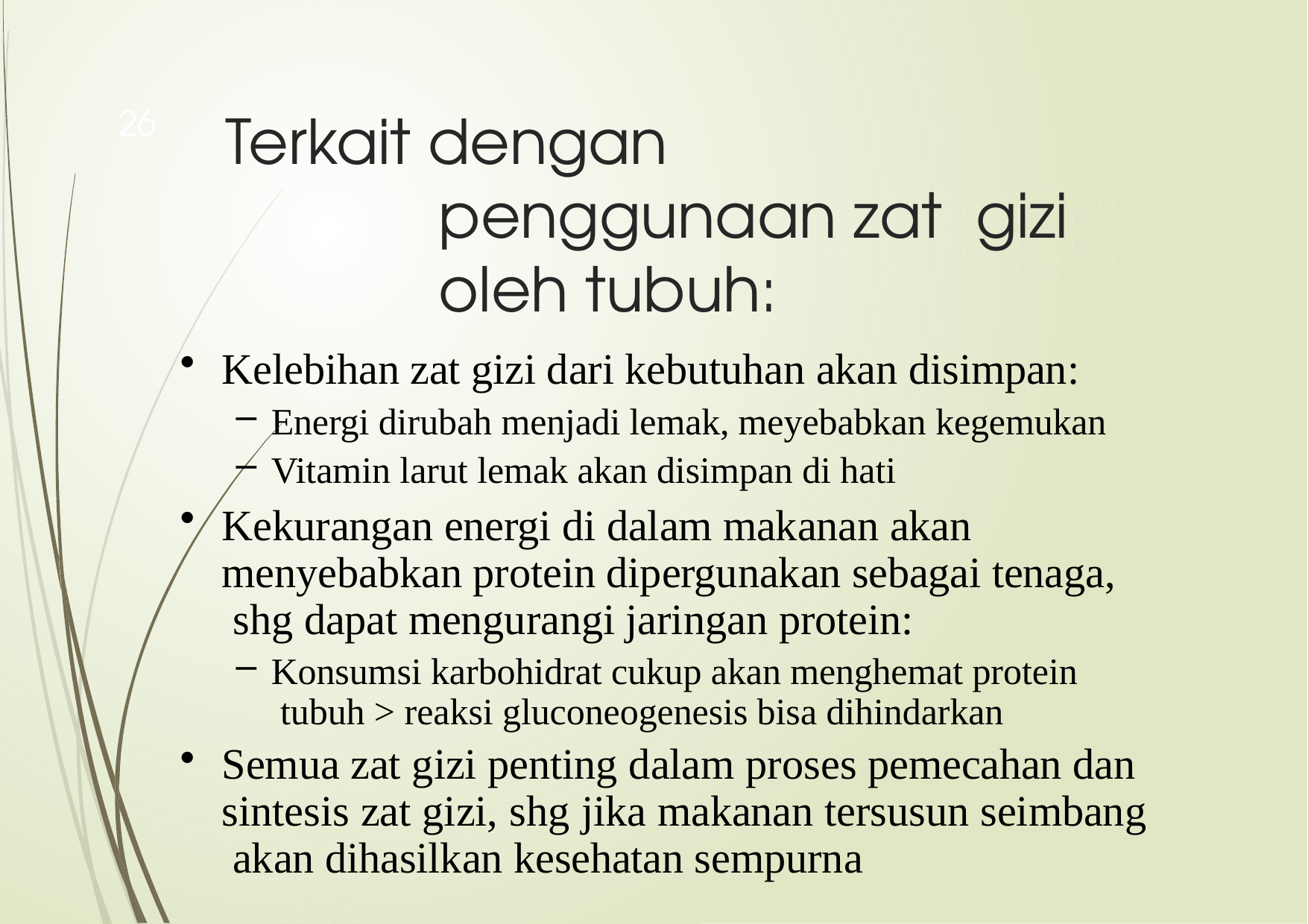

# Terkait dengan penggunaan zat  gizi oleh tubuh:
26
Kelebihan zat gizi dari kebutuhan akan disimpan:
Energi dirubah menjadi lemak, meyebabkan kegemukan
Vitamin larut lemak akan disimpan di hati
Kekurangan energi di dalam makanan akan  menyebabkan protein dipergunakan sebagai tenaga,  shg dapat mengurangi jaringan protein:
Konsumsi karbohidrat cukup akan menghemat protein  tubuh > reaksi gluconeogenesis bisa dihindarkan
Semua zat gizi penting dalam proses pemecahan dan  sintesis zat gizi, shg jika makanan tersusun seimbang  akan dihasilkan kesehatan sempurna